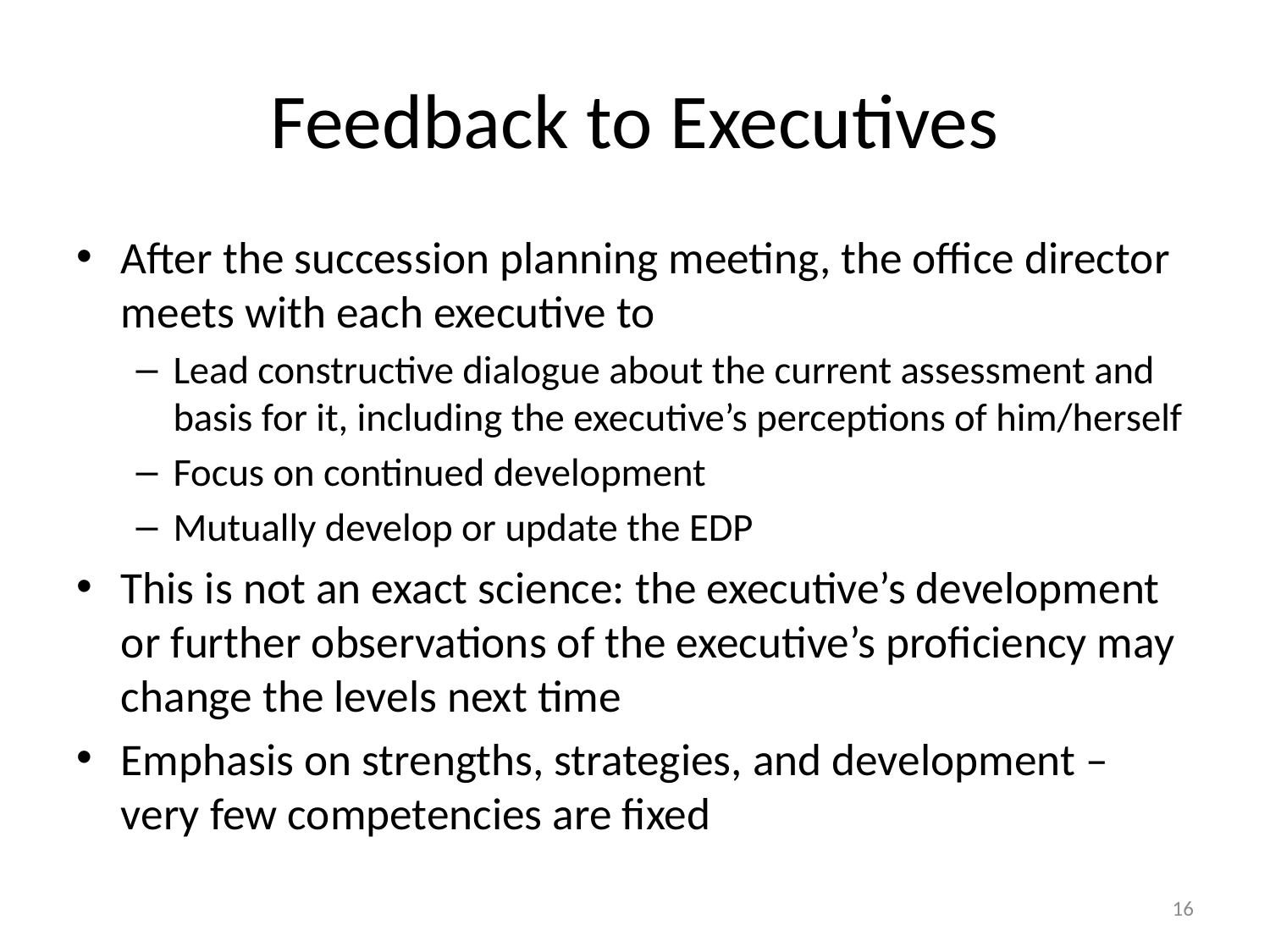

# Feedback to Executives
After the succession planning meeting, the office director meets with each executive to
Lead constructive dialogue about the current assessment and basis for it, including the executive’s perceptions of him/herself
Focus on continued development
Mutually develop or update the EDP
This is not an exact science: the executive’s development or further observations of the executive’s proficiency may change the levels next time
Emphasis on strengths, strategies, and development – very few competencies are fixed
16